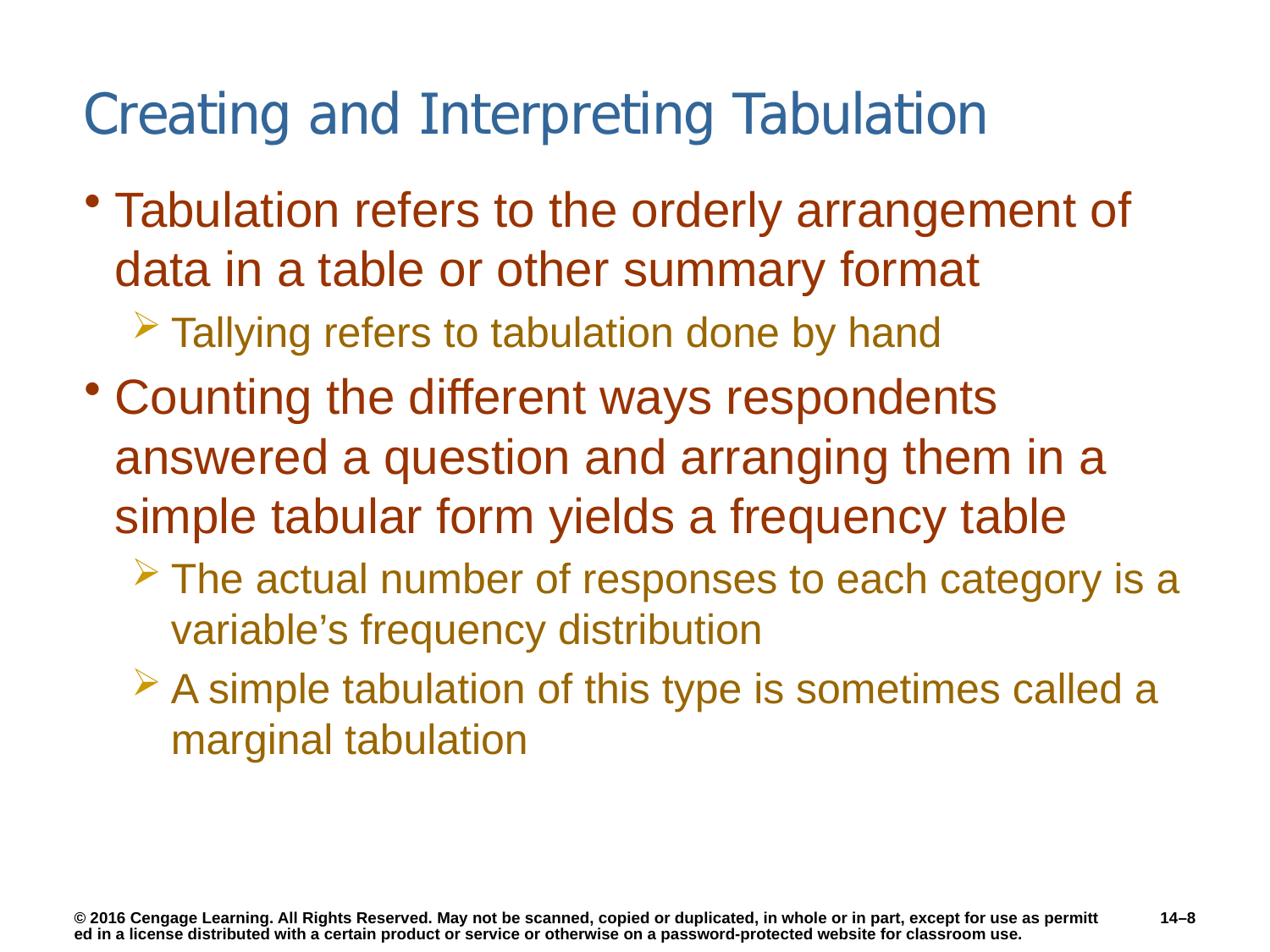

# Creating and Interpreting Tabulation
Tabulation refers to the orderly arrangement of data in a table or other summary format
Tallying refers to tabulation done by hand
Counting the different ways respondents answered a question and arranging them in a simple tabular form yields a frequency table
The actual number of responses to each category is a variable’s frequency distribution
A simple tabulation of this type is sometimes called a marginal tabulation

14–8
© 2016 Cengage Learning. All Rights Reserved. May not be scanned, copied or duplicated, in whole or in part, except for use as permitted in a license distributed with a certain product or service or otherwise on a password-protected website for classroom use.